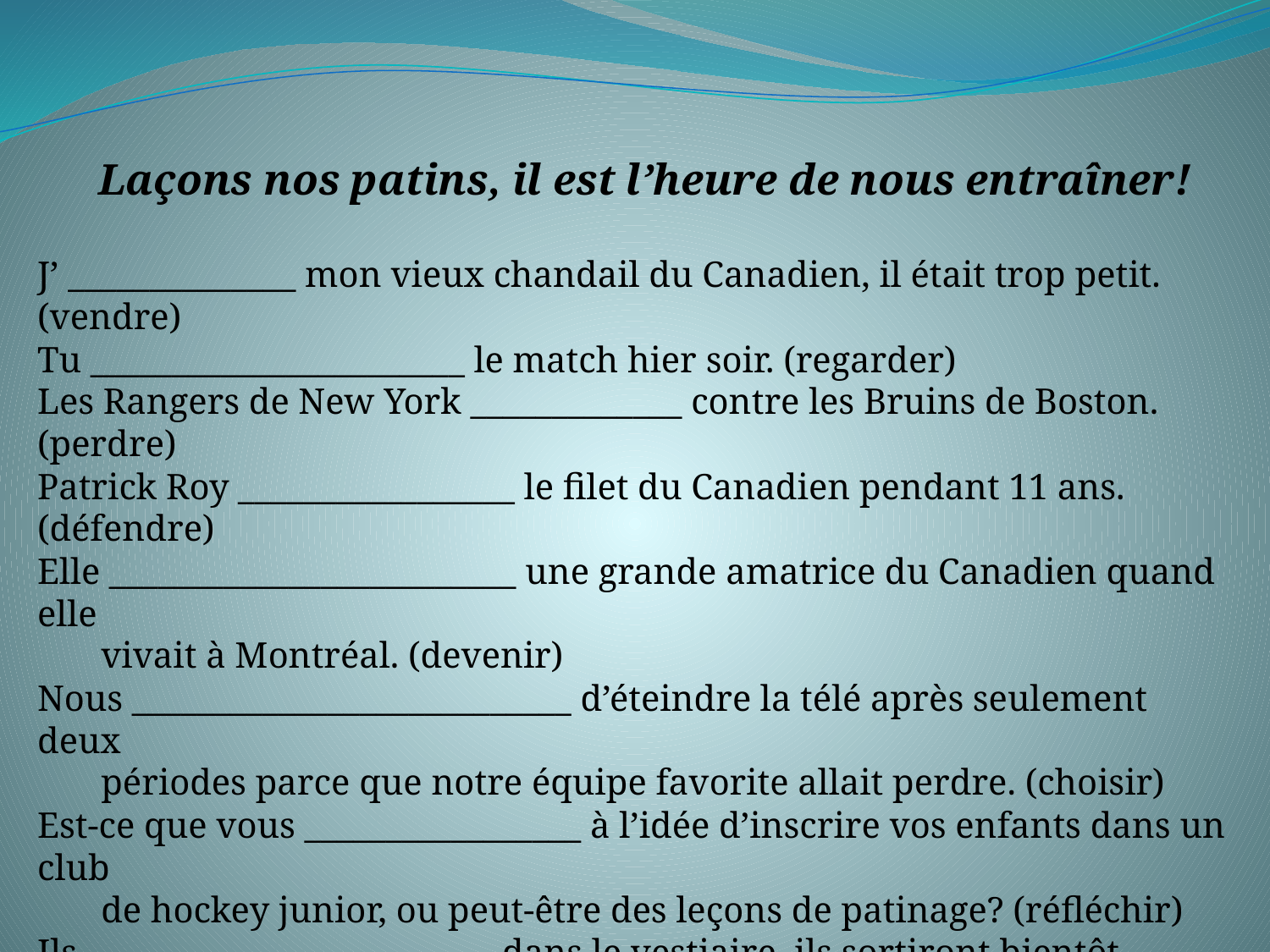

Laçons nos patins, il est l’heure de nous entraîner!
J’ ______________ mon vieux chandail du Canadien, il était trop petit. (vendre)
Tu _______________________ le match hier soir. (regarder)
Les Rangers de New York _____________ contre les Bruins de Boston. (perdre)
Patrick Roy _________________ le filet du Canadien pendant 11 ans. (défendre)
Elle _________________________ une grande amatrice du Canadien quand elle
       vivait à Montréal. (devenir)
Nous ___________________________ d’éteindre la télé après seulement deux
       périodes parce que notre équipe favorite allait perdre. (choisir)
Est-ce que vous _________________ à l’idée d’inscrire vos enfants dans un club
       de hockey junior, ou peut-être des leçons de patinage? (réfléchir)
Ils _________________________ dans le vestiaire, ils sortiront bientôt. (entrer)
Elles __________________________ leurs amis pour les inviter à venir regarder
        le match chez elles. (appeler)